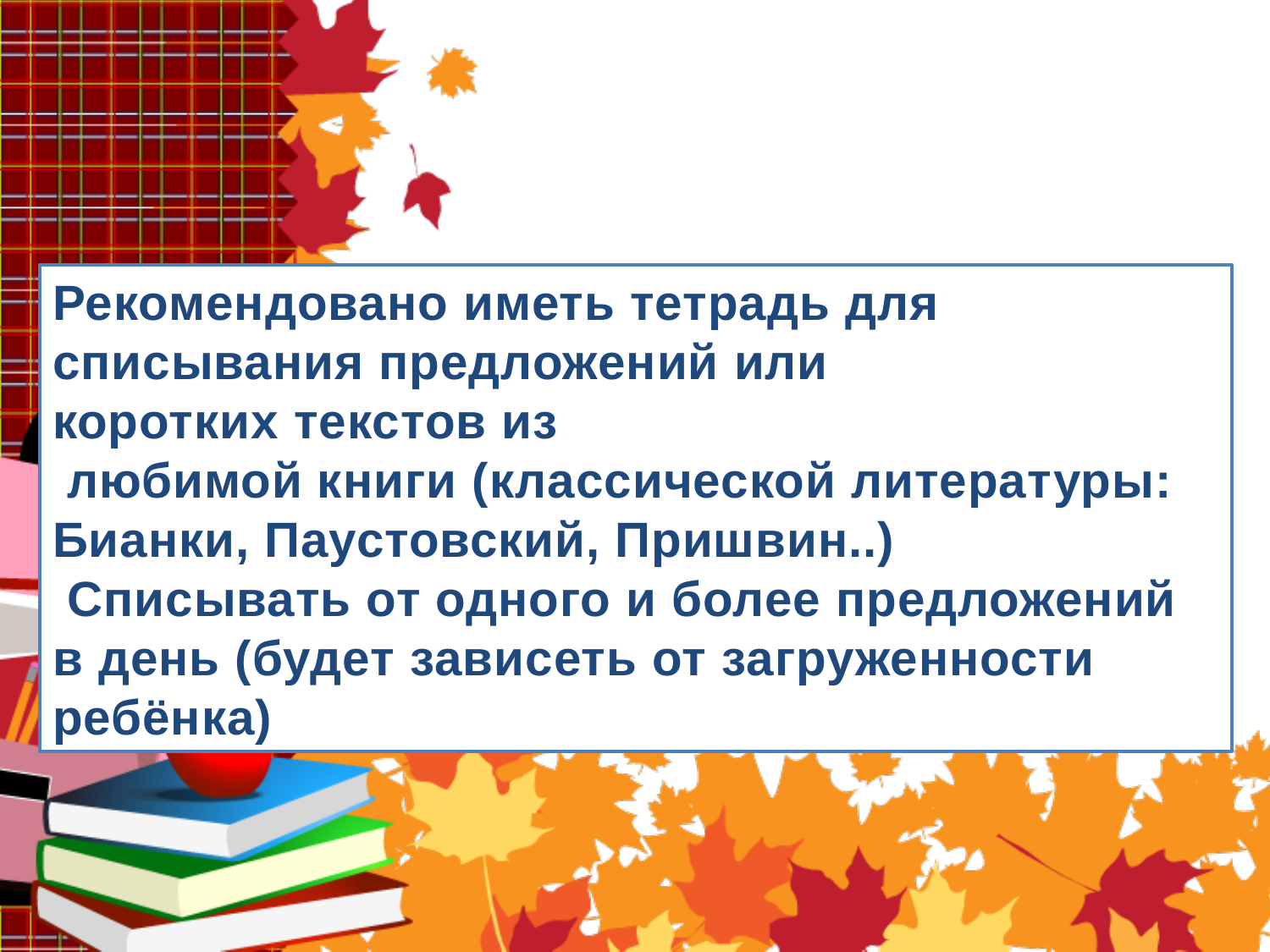

Рекомендовано иметь тетрадь для списывания предложений или
коротких текстов из
 любимой книги (классической литературы: Бианки, Паустовский, Пришвин..)
 Списывать от одного и более предложений в день (будет зависеть от загруженности ребёнка)